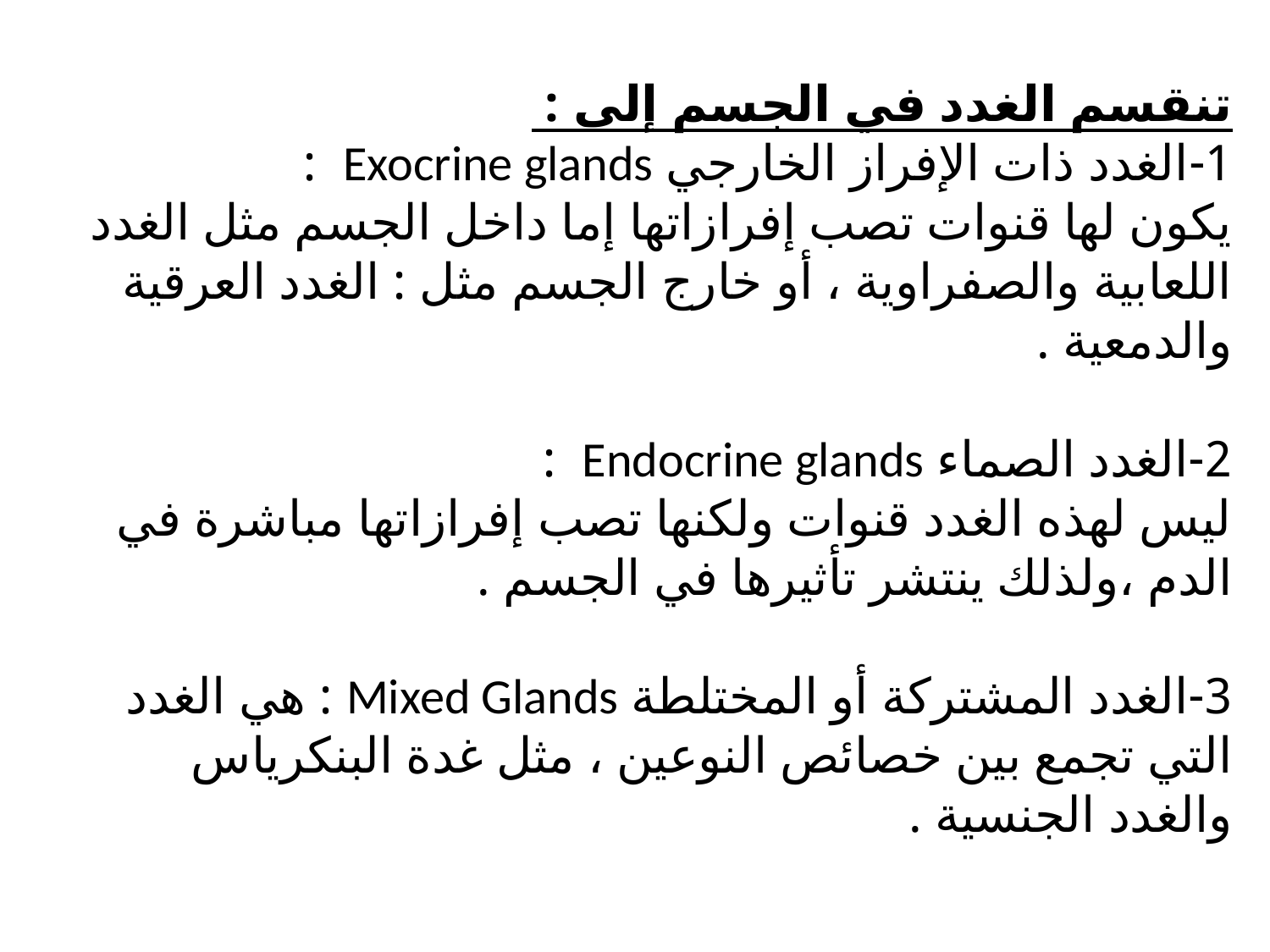

تنقسم الغدد في الجسم إلى :
1-الغدد ذات الإفراز الخارجي Exocrine glands  :
يكون لها قنوات تصب إفرازاتها إما داخل الجسم مثل الغدد اللعابية والصفراوية ، أو خارج الجسم مثل : الغدد العرقية والدمعية .

2-الغدد الصماء Endocrine glands  :
ليس لهذه الغدد قنوات ولكنها تصب إفرازاتها مباشرة في الدم ،ولذلك ينتشر تأثيرها في الجسم .

3-الغدد المشتركة أو المختلطة Mixed Glands : هي الغدد التي تجمع بين خصائص النوعين ، مثل غدة البنكرياس والغدد الجنسية .